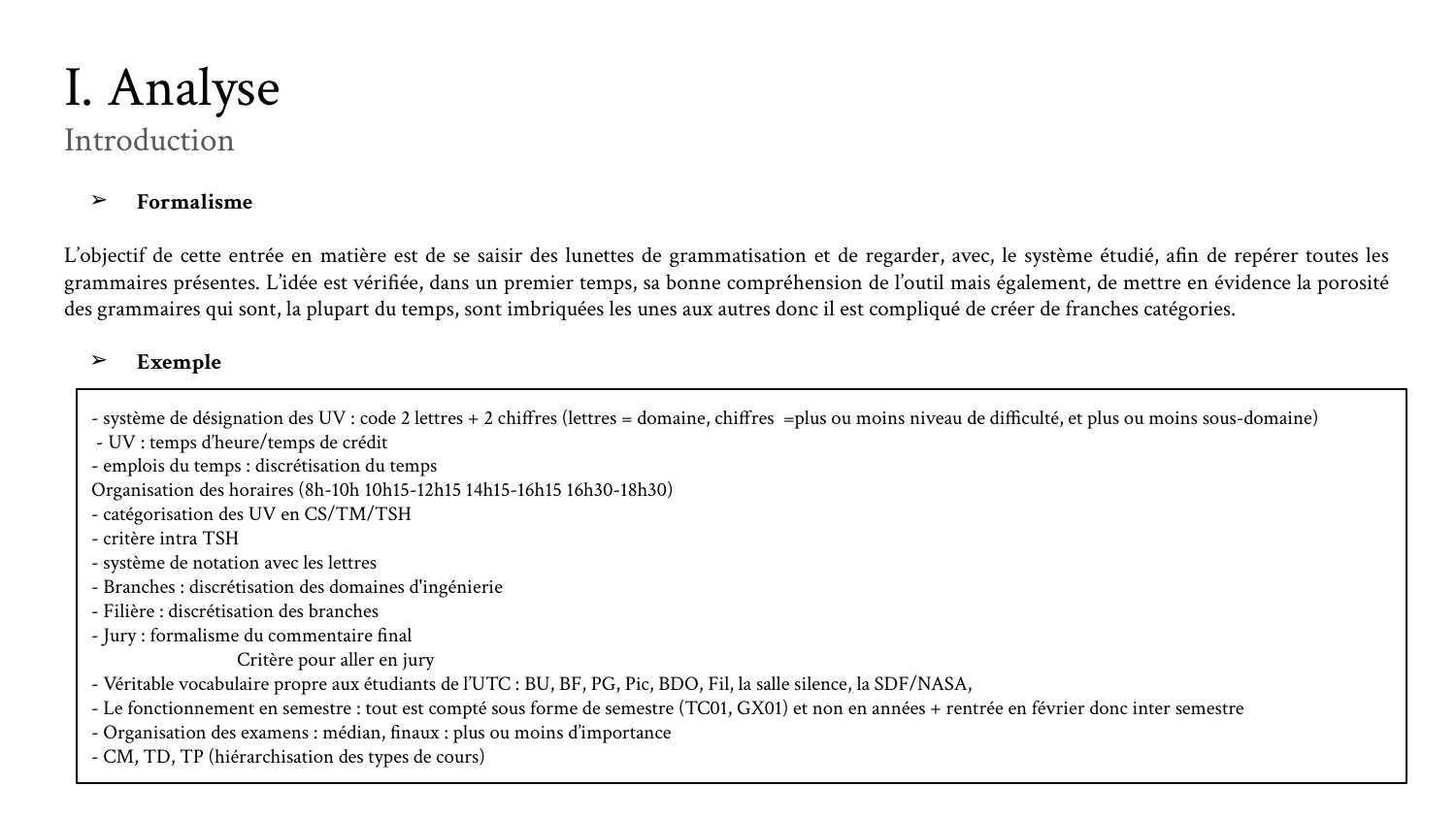

# I. Analyse
Introduction

Formalisme

L’objectif de cette entrée en matière est de se saisir des lunettes de grammatisation et de regarder, avec, le système étudié, afin de repérer toutes les grammaires présentes. L’idée est vérifiée, dans un premier temps, sa bonne compréhension de l’outil mais également, de mettre en évidence la porosité des grammaires qui sont, la plupart du temps, sont imbriquées les unes aux autres donc il est compliqué de créer de franches catégories.

Exemple

- système de désignation des UV : code 2 lettres + 2 chiffres (lettres = domaine, chiffres  =plus ou moins niveau de difficulté, et plus ou moins sous-domaine)
 - UV : temps d’heure/temps de crédit
- emplois du temps : discrétisation du temps
Organisation des horaires (8h-10h 10h15-12h15 14h15-16h15 16h30-18h30)
- catégorisation des UV en CS/TM/TSH
- critère intra TSH
- système de notation avec les lettres
- Branches : discrétisation des domaines d'ingénierie
- Filière : discrétisation des branches
- Jury : formalisme du commentaire final
            	Critère pour aller en jury
- Véritable vocabulaire propre aux étudiants de l’UTC : BU, BF, PG, Pic, BDO, Fil, la salle silence, la SDF/NASA,
- Le fonctionnement en semestre : tout est compté sous forme de semestre (TC01, GX01) et non en années + rentrée en février donc inter semestre
- Organisation des examens : médian, finaux : plus ou moins d’importance
- CM, TD, TP (hiérarchisation des types de cours)